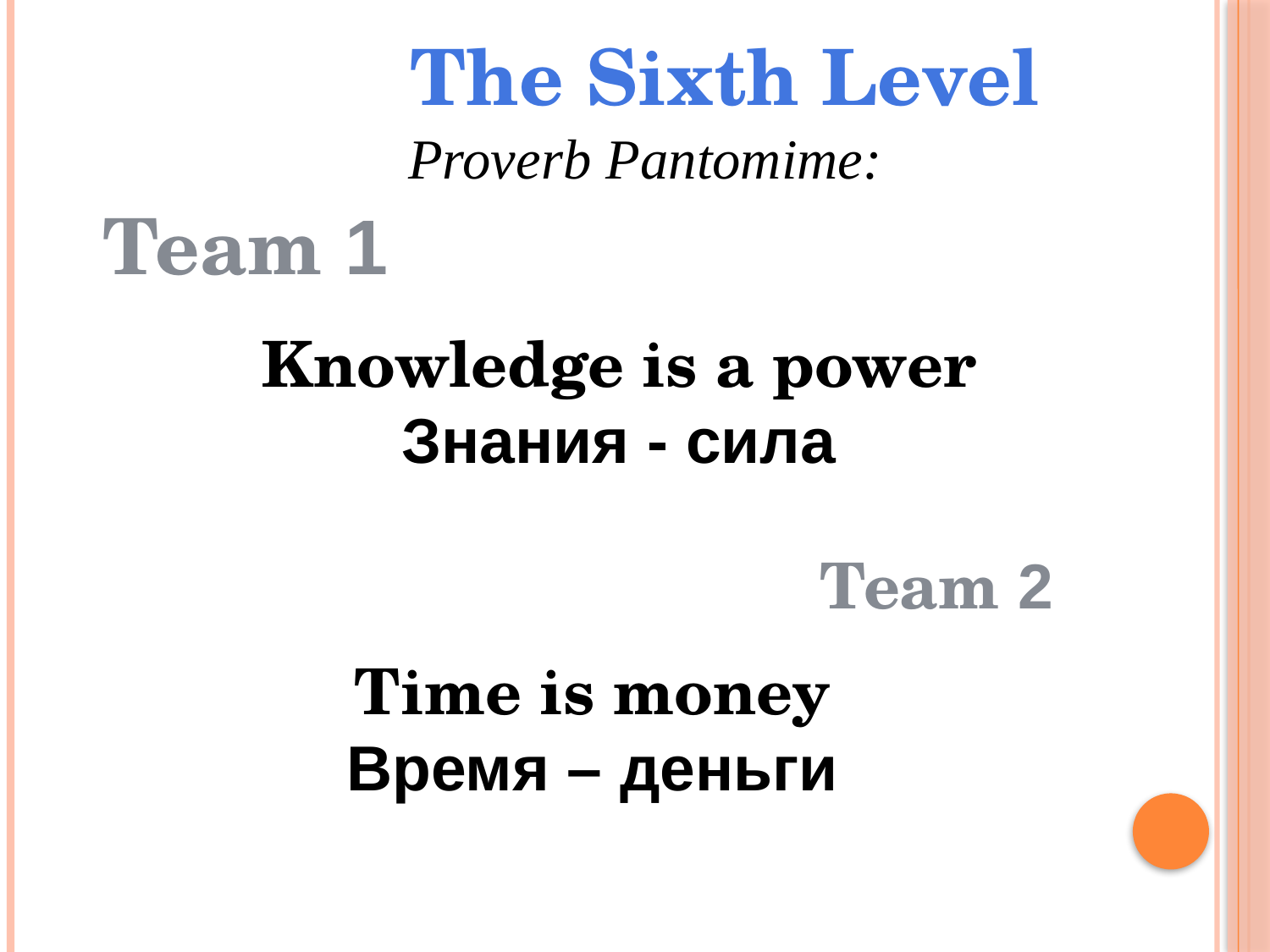

The Sixth Level
Proverb Pantomime:
Team 1
Knowledge is a power
Знания - сила
Team 2
Time is money Время – деньги